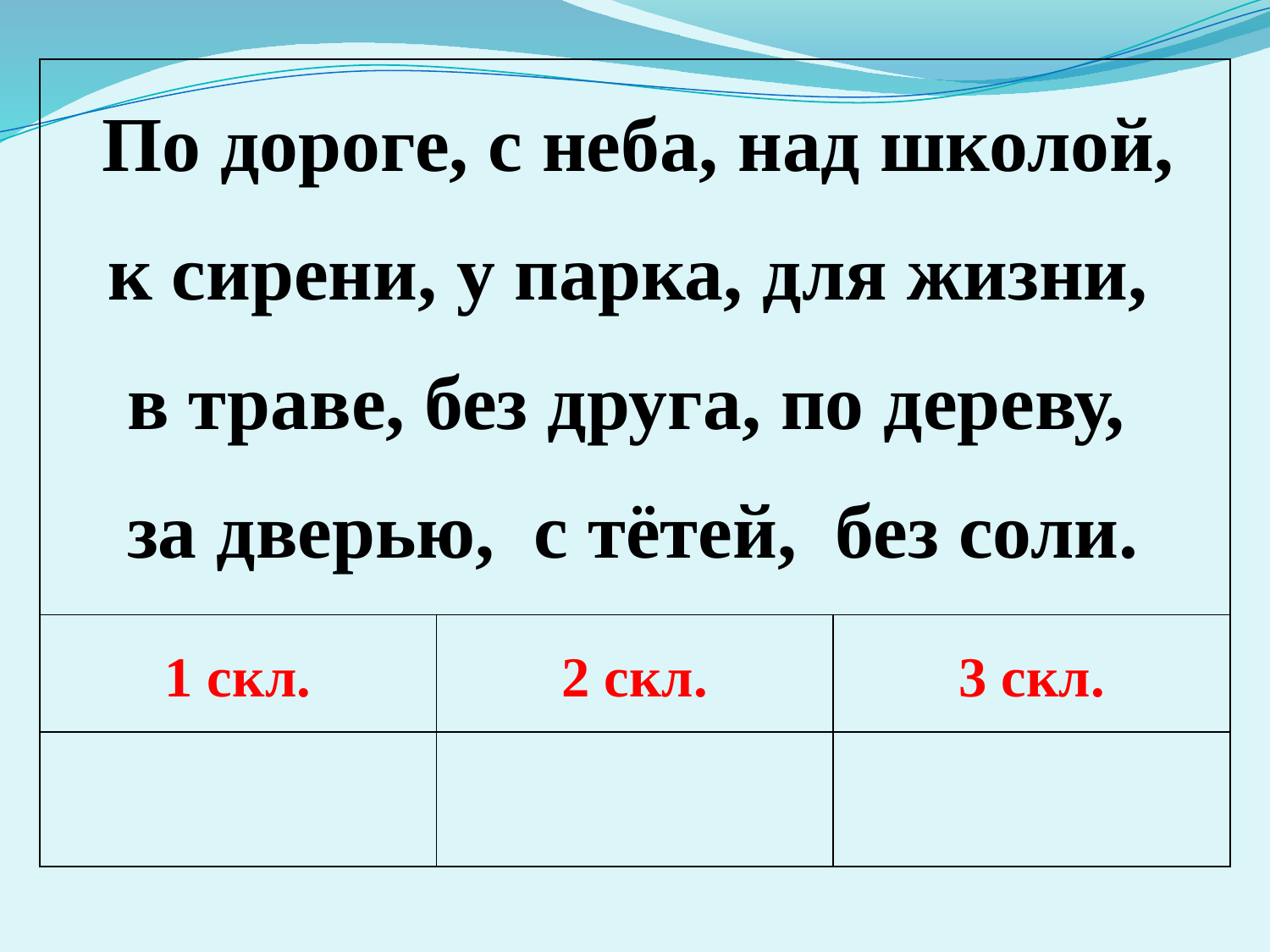

| По дороге, с неба, над школой, к сирени, у парка, для жизни, в траве, без друга, по дереву, за дверью, с тётей, без соли. |  |  |
| --- | --- | --- |
| 1 скл. | 2 скл. | 3 скл. |
|  |  |  |